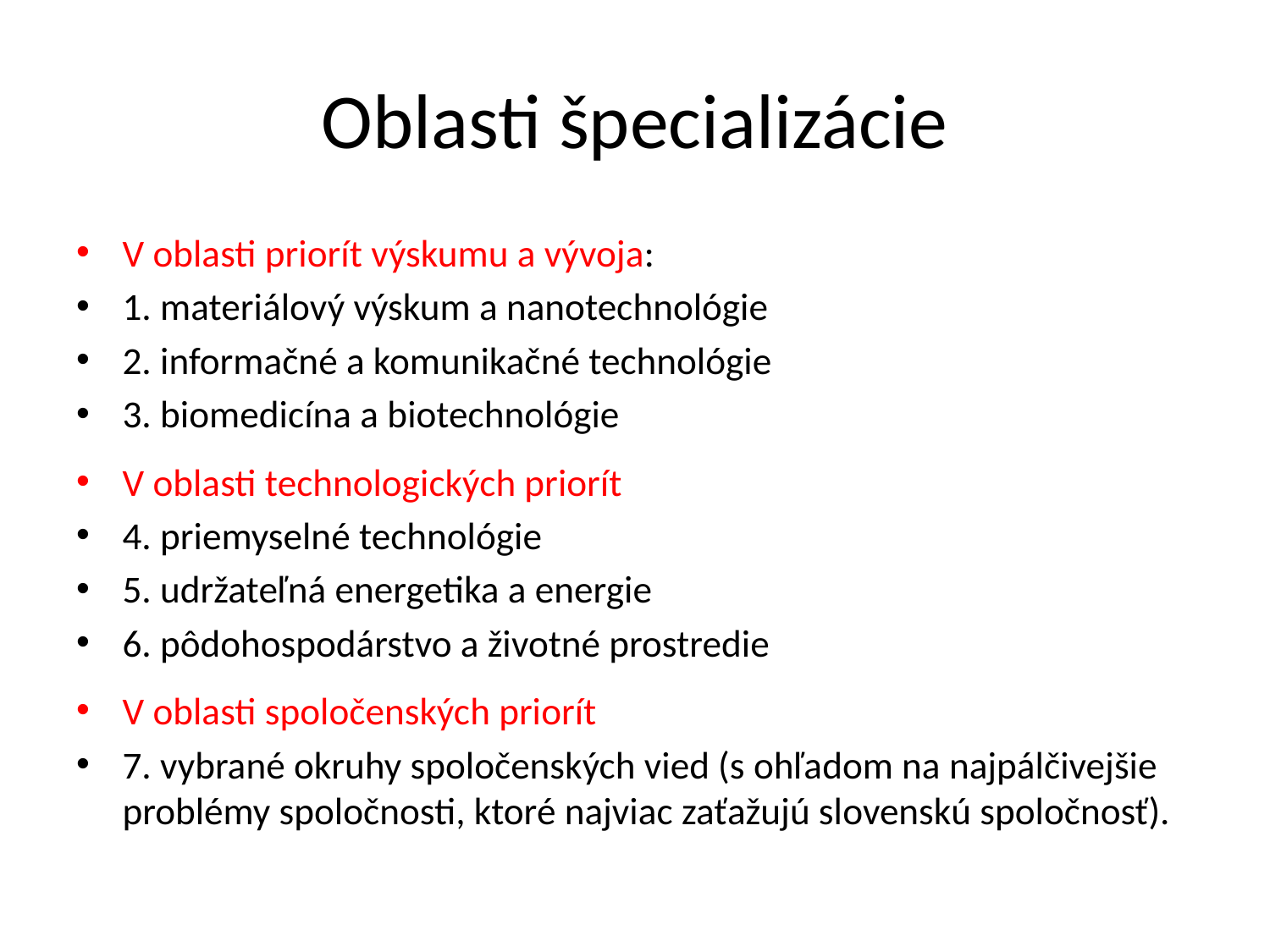

# Oblasti špecializácie
V oblasti priorít výskumu a vývoja:
1. materiálový výskum a nanotechnológie
2. informačné a komunikačné technológie
3. biomedicína a biotechnológie
V oblasti technologických priorít
4. priemyselné technológie
5. udržateľná energetika a energie
6. pôdohospodárstvo a životné prostredie
V oblasti spoločenských priorít
7. vybrané okruhy spoločenských vied (s ohľadom na najpálčivejšie problémy spoločnosti, ktoré najviac zaťažujú slovenskú spoločnosť).